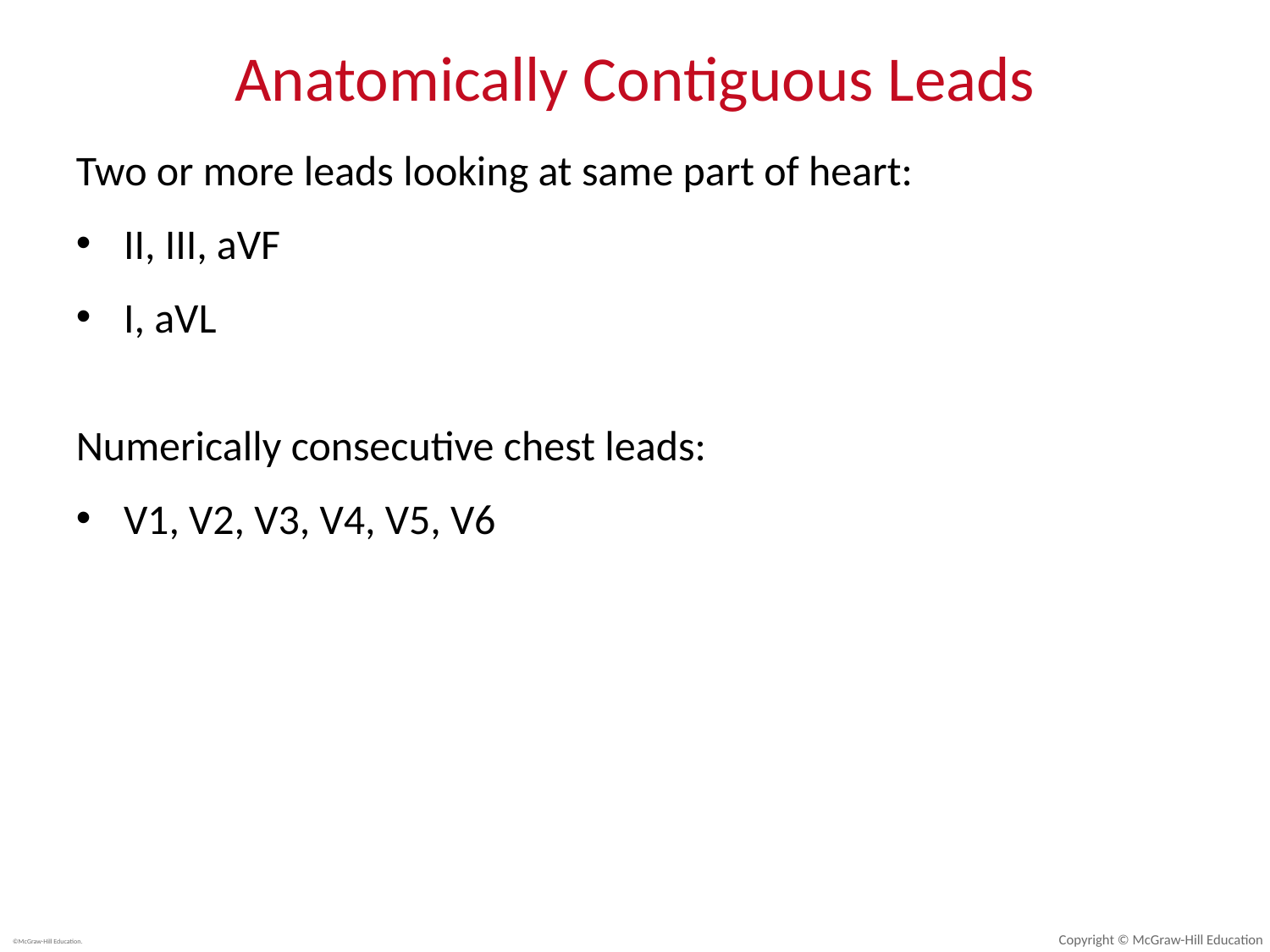

# Anatomically Contiguous Leads
Two or more leads looking at same part of heart:
II, III, aVF
I, aVL
Numerically consecutive chest leads:
V1, V2, V3, V4, V5, V6

Copyright © McGraw-Hill Education